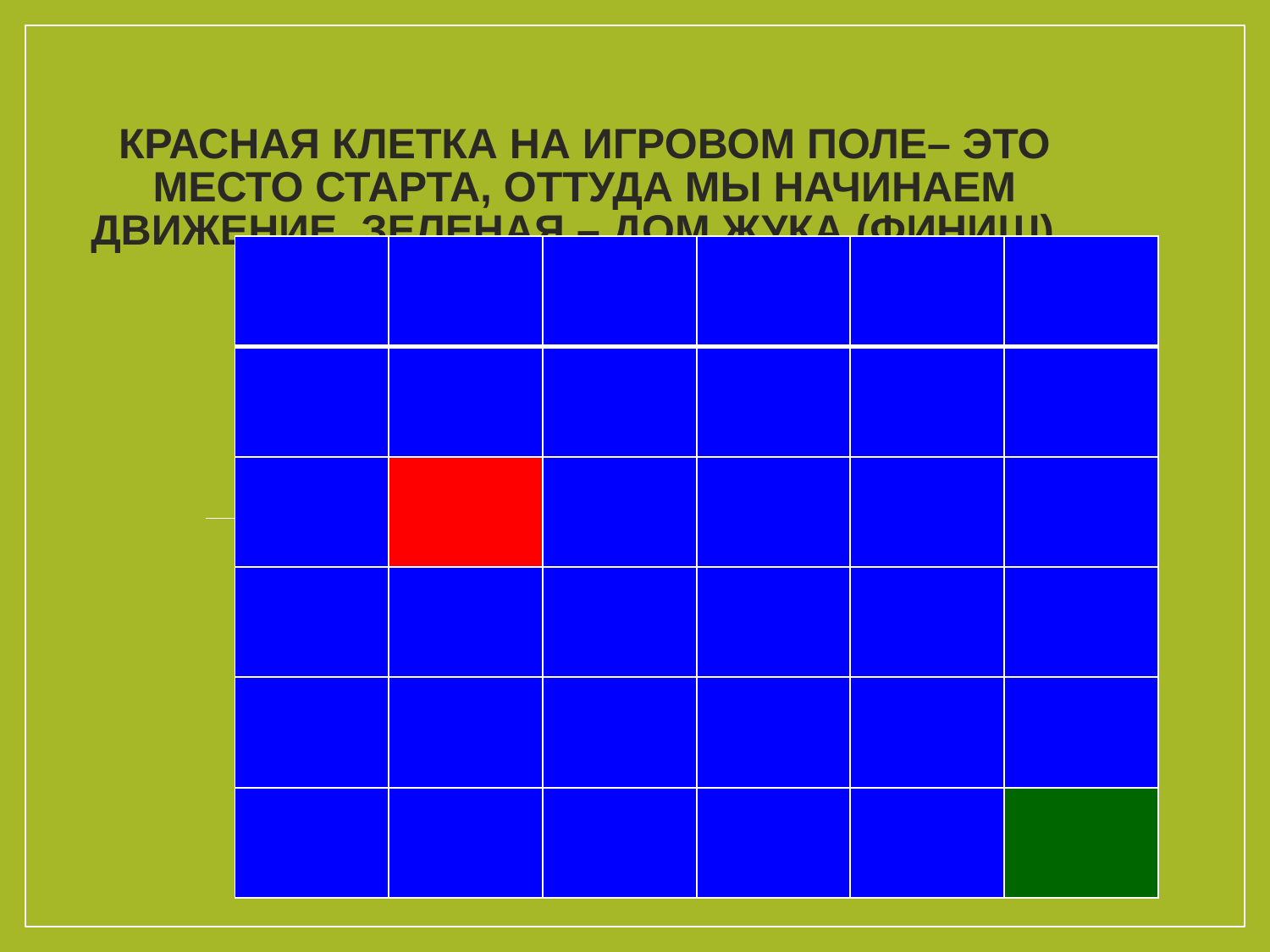

# Красная клетка на игровом поле– это место старта, оттуда мы начинаем движение, зеленая – Дом Жука (финиш).
|  |  |  |  |  |  |
| --- | --- | --- | --- | --- | --- |
|  |  |  |  |  |  |
|  |  |  |  |  |  |
|  |  |  |  |  |  |
|  |  |  |  |  |  |
|  |  |  |  |  |  |